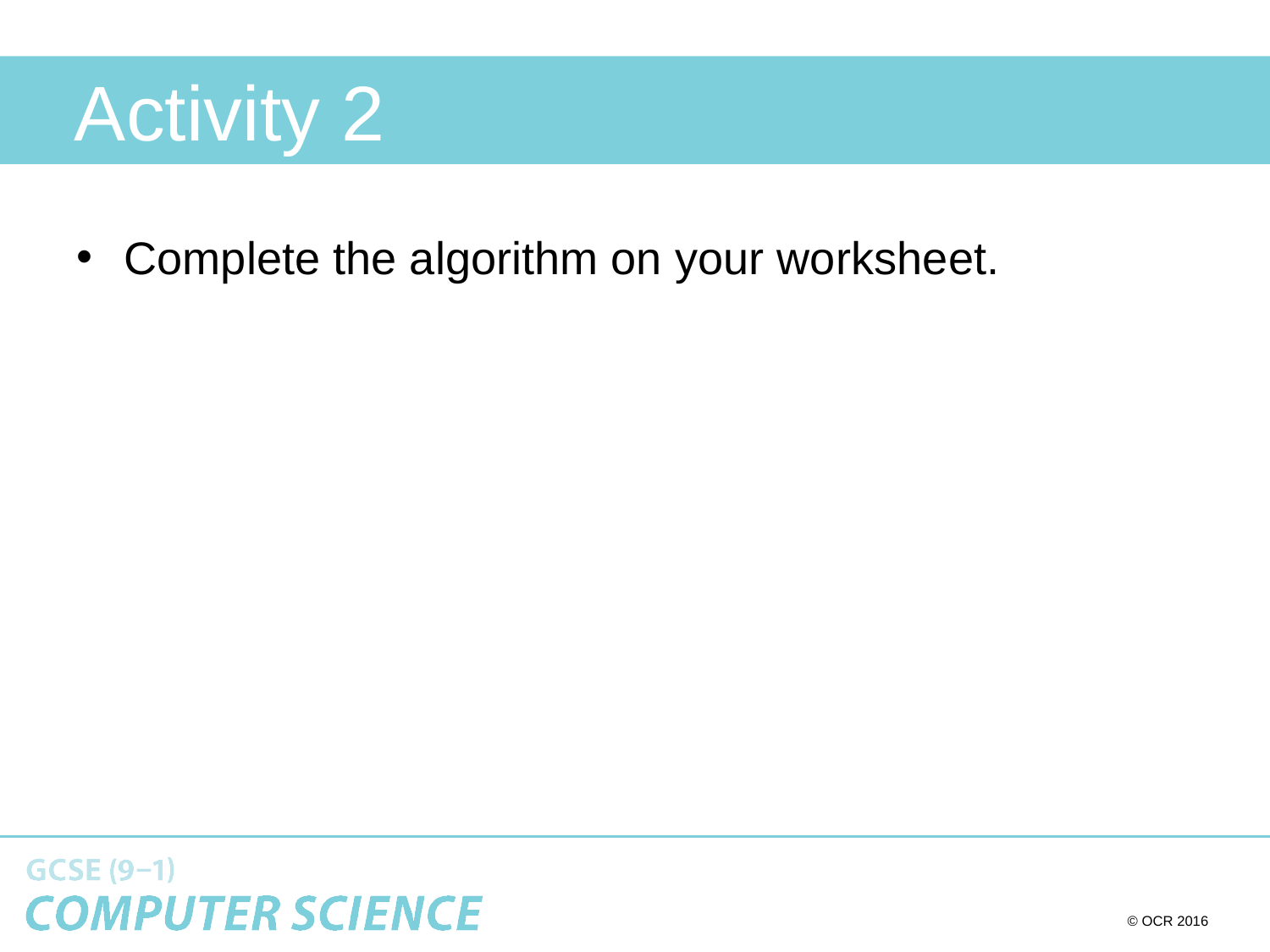

# Activity 2

Complete the algorithm on your worksheet.